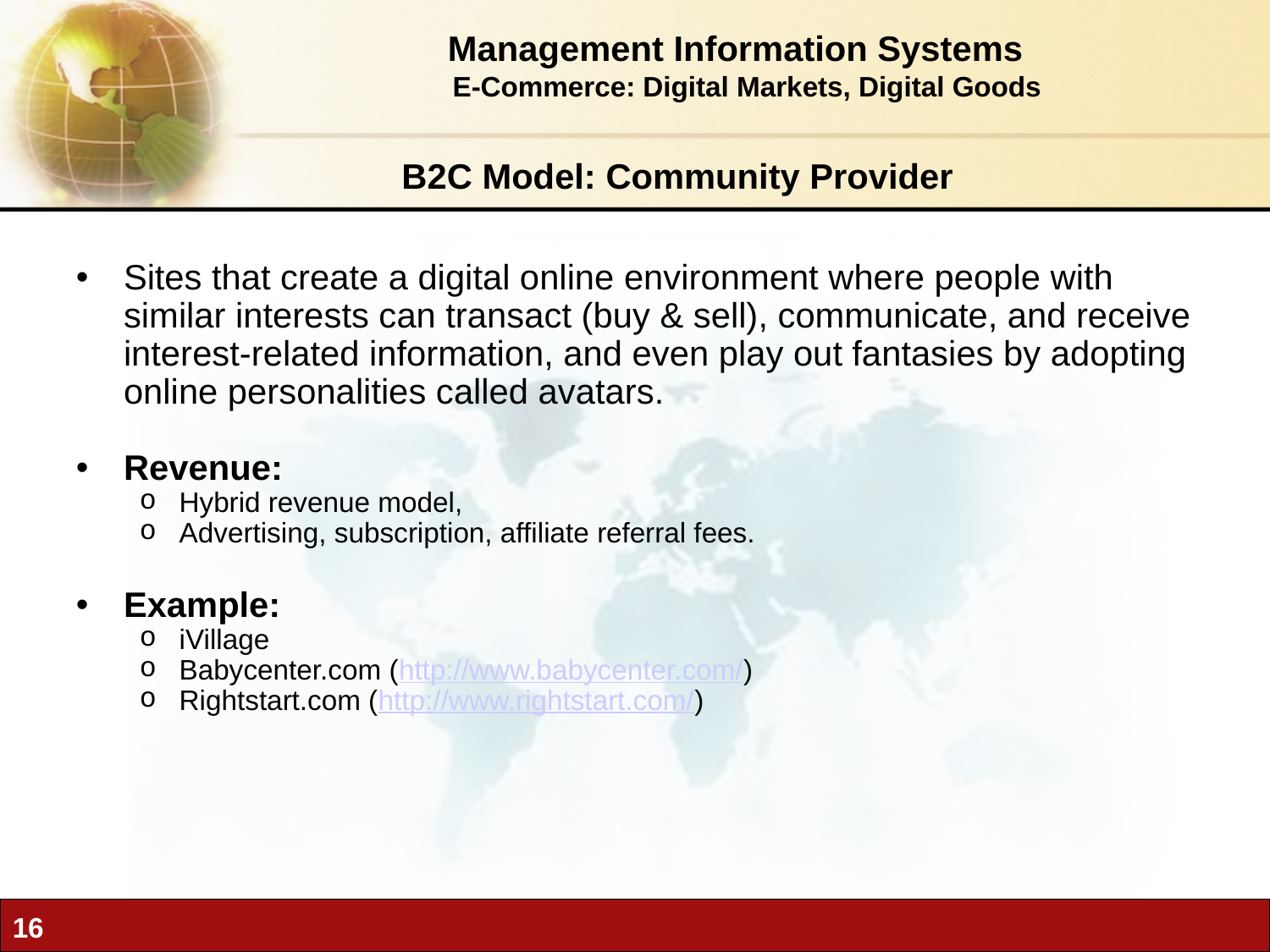

Management Information Systems
   E-Commerce: Digital Markets, Digital Goods
B2C Model: Community Provider
Sites that create a digital online environment where people with similar interests can transact (buy & sell), communicate, and receive interest-related information, and even play out fantasies by adopting online personalities called avatars.

Revenue:
Hybrid revenue model,
Advertising, subscription, affiliate referral fees.

Example:
iVillage
Babycenter.com (http://www.babycenter.com/)
Rightstart.com (http://www.rightstart.com/)